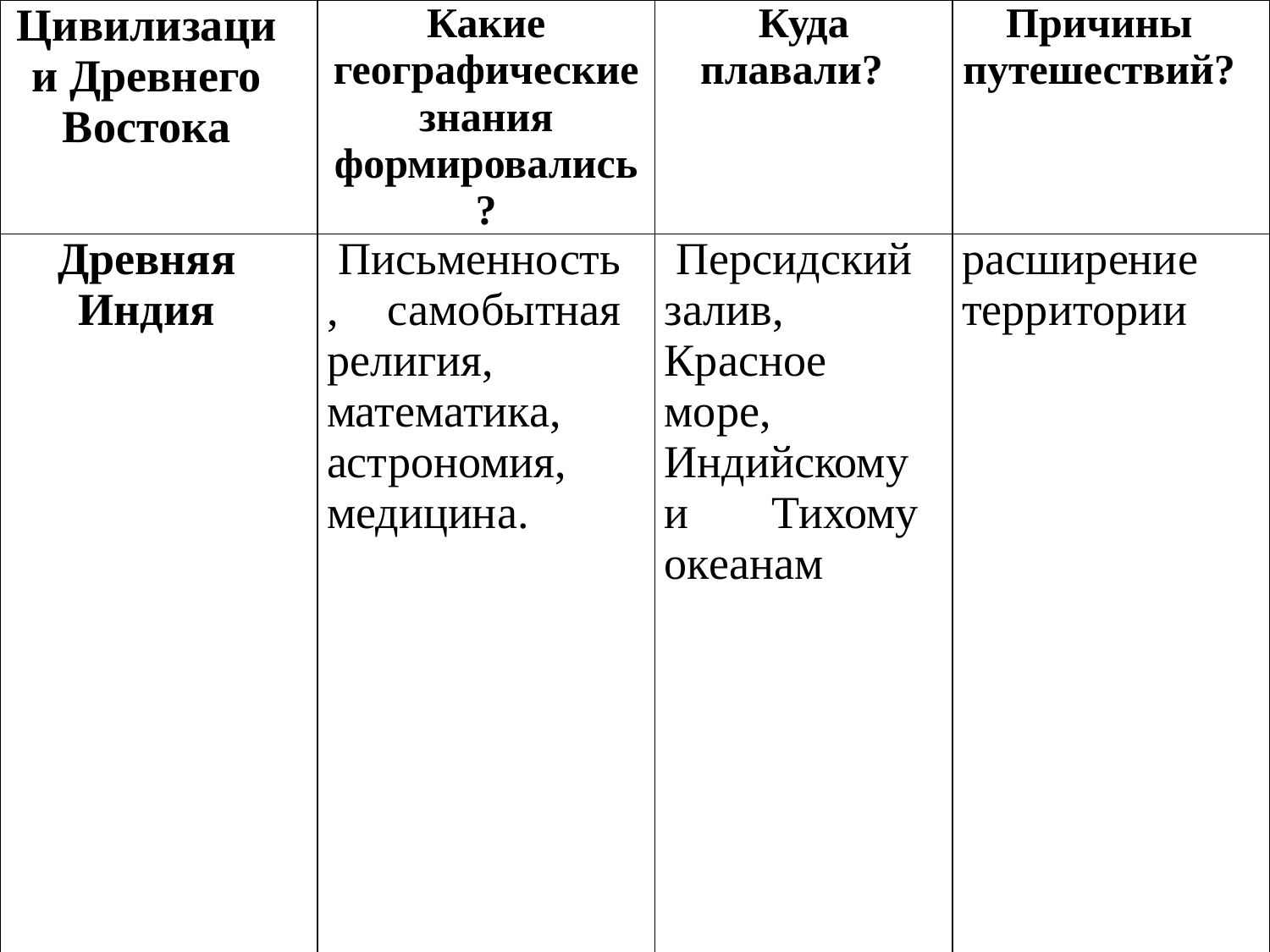

| Цивилизации Древнего Востока | Какие географические знания формировались? | Куда плавали? | Причины путешествий? |
| --- | --- | --- | --- |
| Древняя Индия | Письменность, самобытная религия, математика, астрономия, медицина. | Персидский залив, Красное море, Индийскому и Тихому океанам | расширение территории |